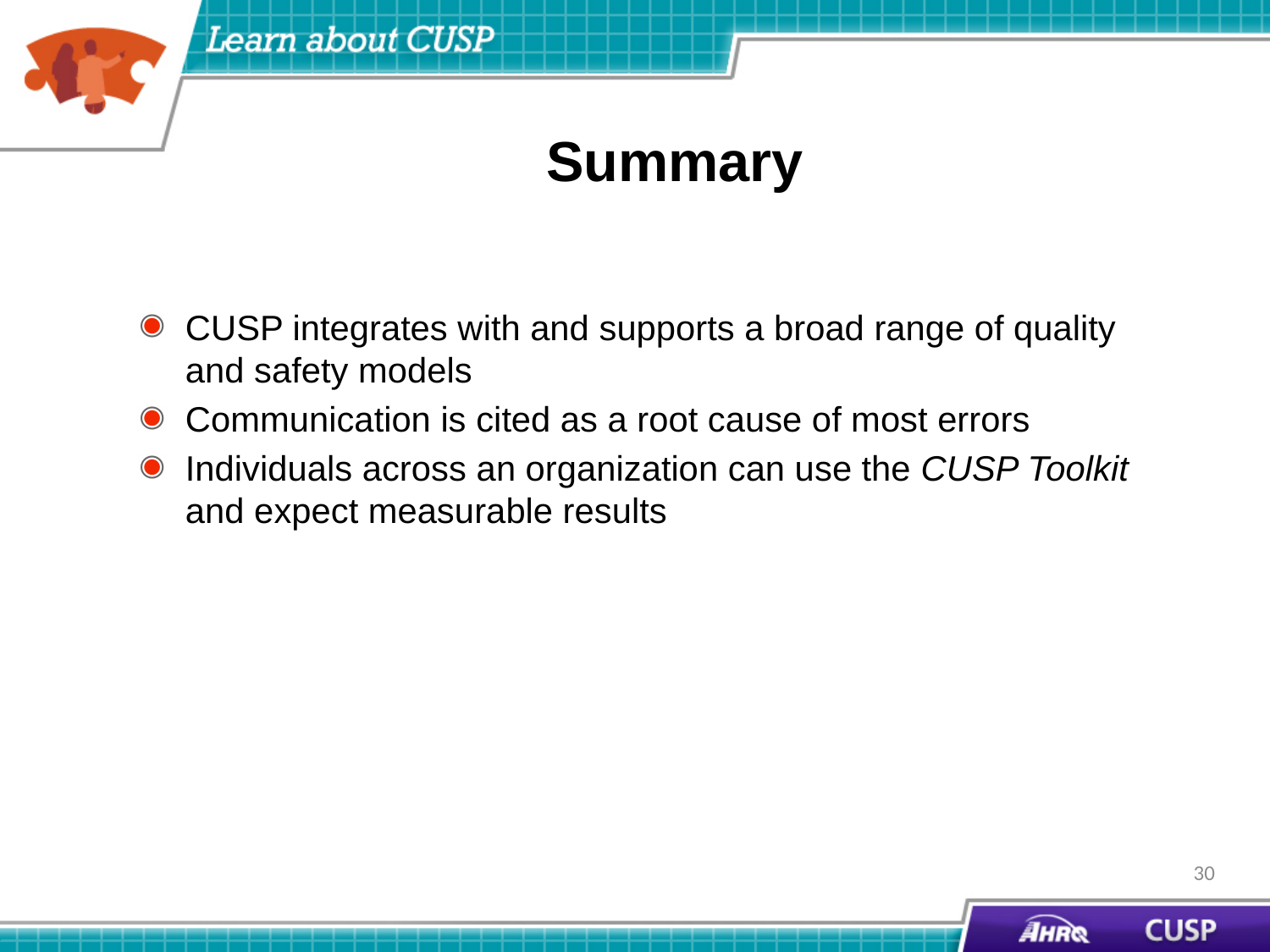

# Summary
CUSP integrates with and supports a broad range of quality and safety models
Communication is cited as a root cause of most errors
Individuals across an organization can use the CUSP Toolkit and expect measurable results
30